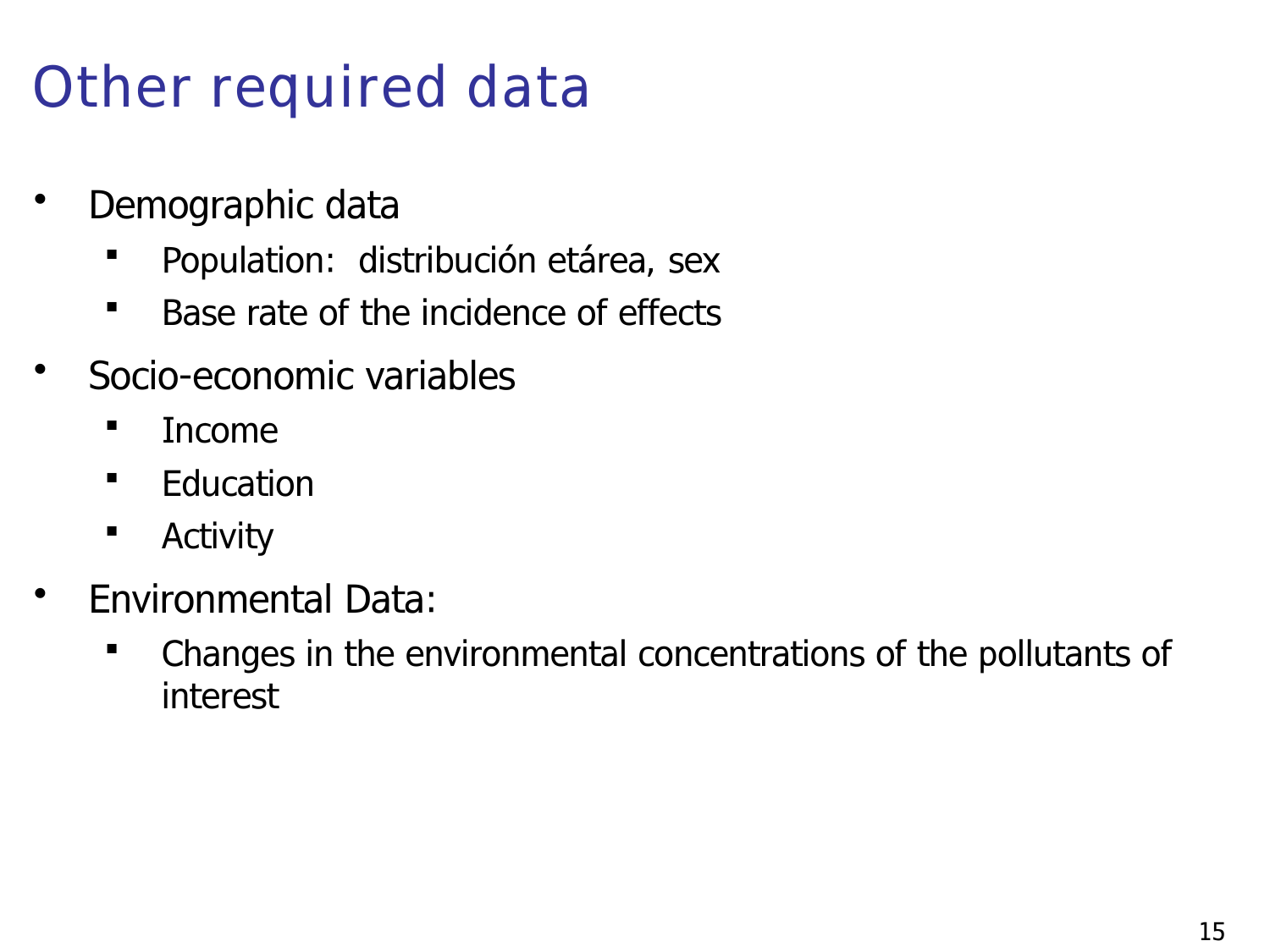

# Other required data
Demographic data
Population:  distribución etárea, sex
Base rate of the incidence of effects
Socio-economic variables
Income
Education
Activity
Environmental Data:
Changes in the environmental concentrations of the pollutants of interest

15